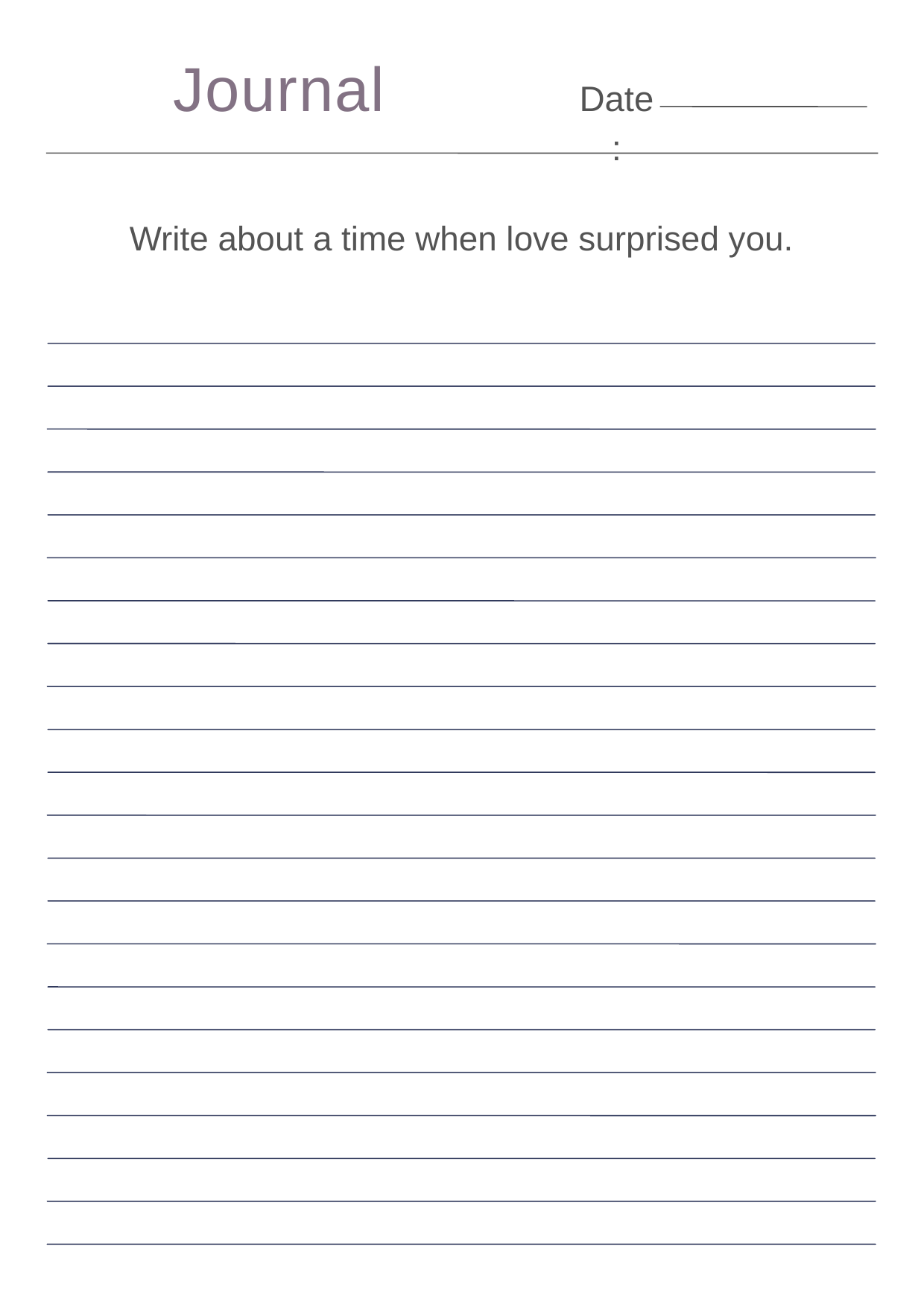

Journal
Date:

Write about a time when love surprised you.